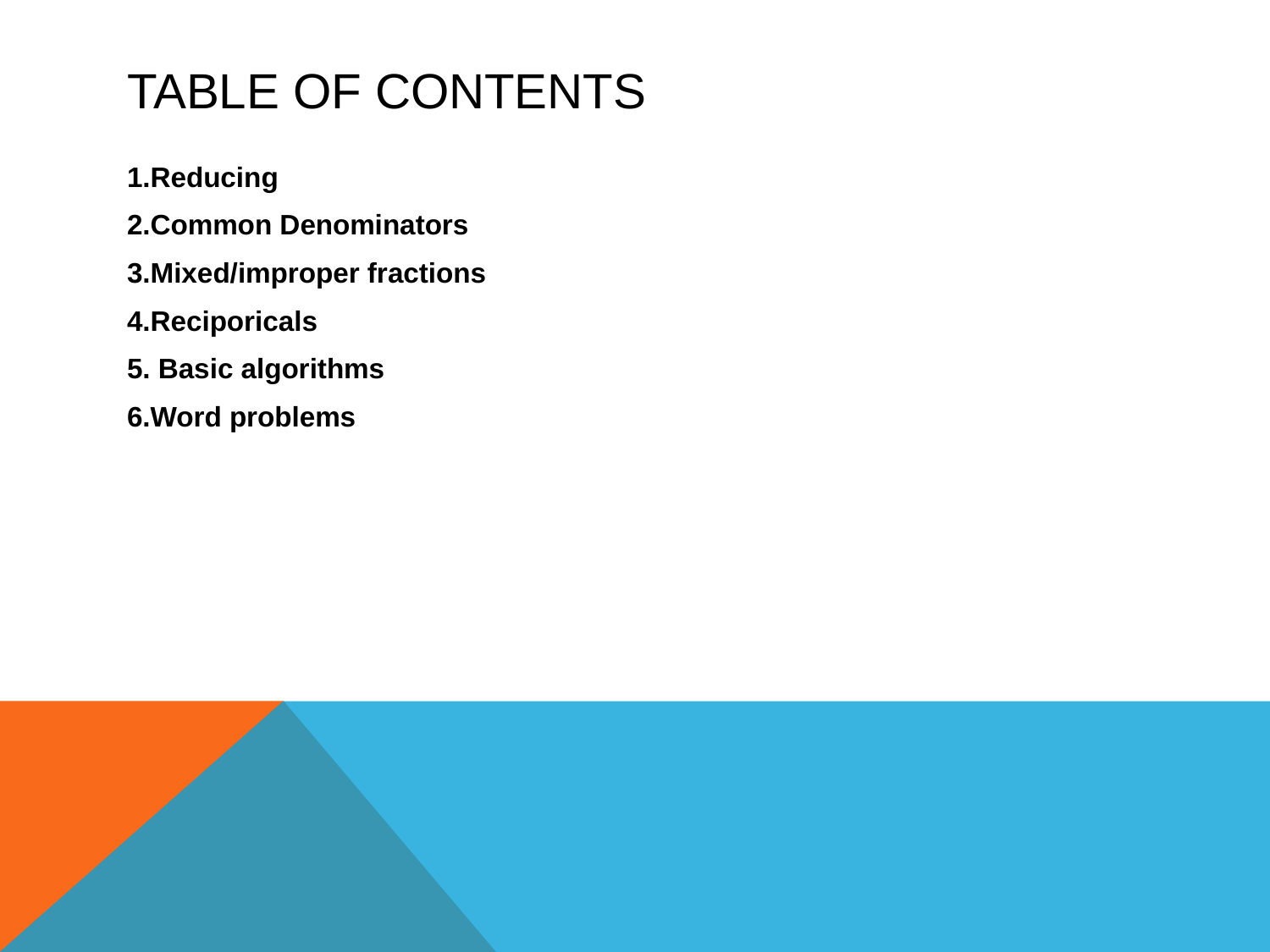

# Table of contents
1.Reducing
2.Common Denominators
3.Mixed/improper fractions
4.Reciporicals
5. Basic algorithms
6.Word problems